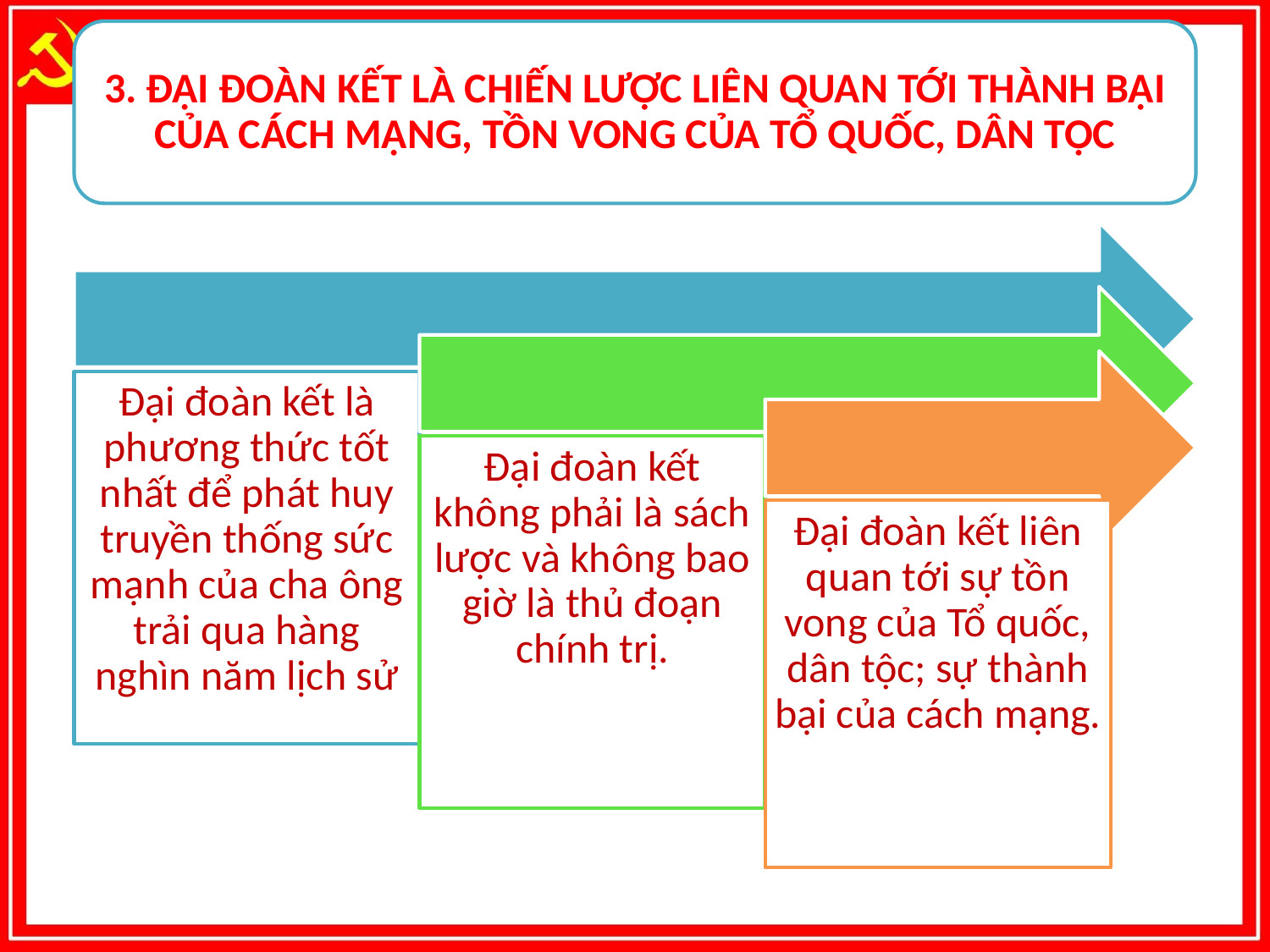

3. ĐẠI ĐOÀN KẾT LÀ CHIẾN LƯỢC LIÊN QUAN TỚI THÀNH BẠI CỦA CÁCH MẠNG, TỒN VONG CỦA TỔ QUỐC, DÂN TỘC

Đại đoàn kết là phương thức tốt nhất để phát huy truyền thống sức mạnh của cha ông trải qua hàng nghìn năm lịch sử

Đại đoàn kết không phải là sách lược và không bao giờ là thủ đoạn chính trị.

Đại đoàn kết liên quan tới sự tồn vong của Tổ quốc, dân tộc; sự thành bại của cách mạng.